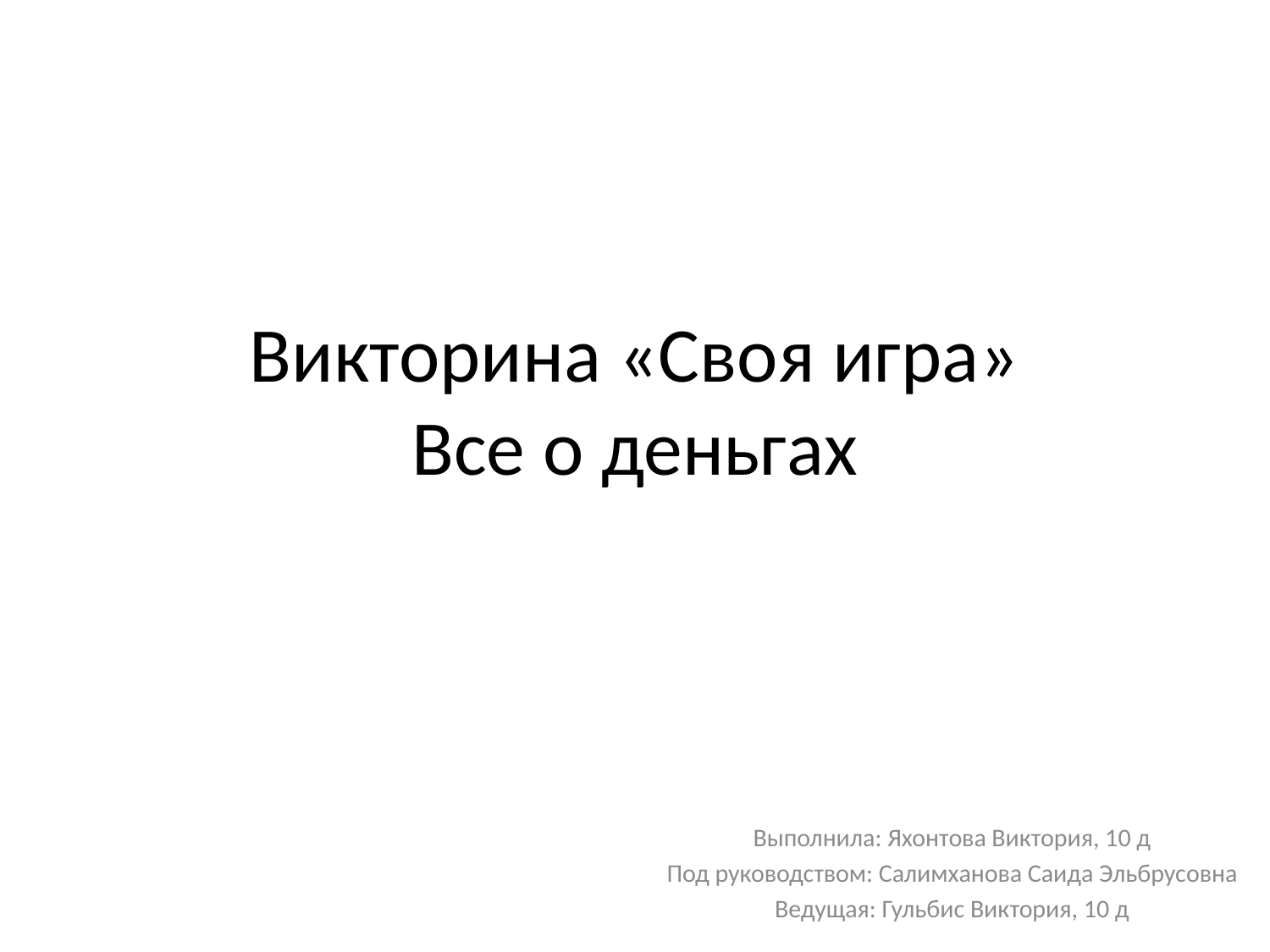

# Викторина «Своя игра» Все о деньгах
Выполнила: Яхонтова Виктория, 10 д
Под руководством: Салимханова Саида Эльбрусовна
Ведущая: Гульбис Виктория, 10 д